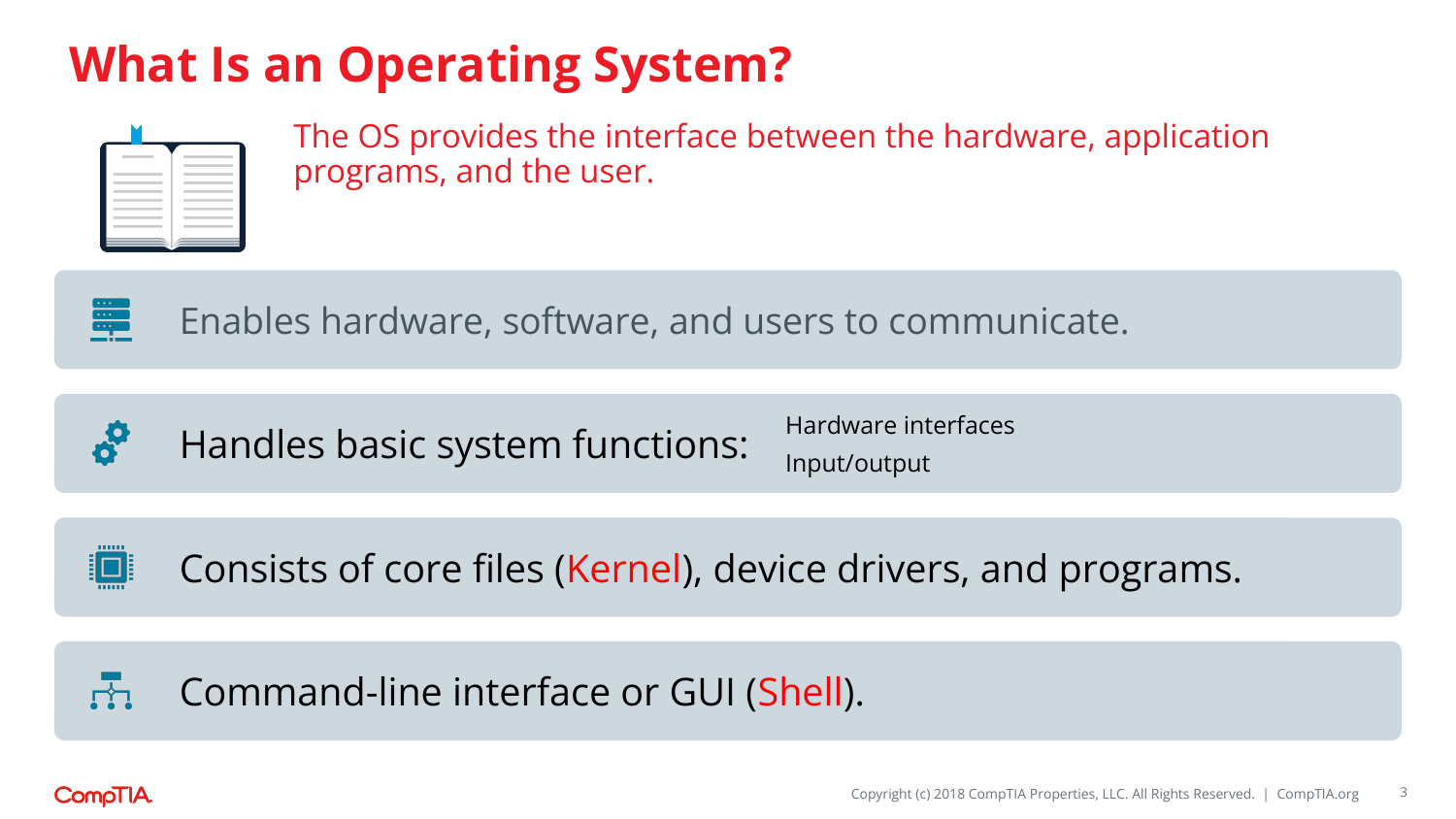

# What Is an Operating System?
The OS provides the interface between the hardware, application programs, and the user.
Enables hardware, software, and users to communicate.
Handles basic system functions:
Hardware interfaces
Input/output
Consists of core files (Kernel), device drivers, and programs.
Command-line interface or GUI (Shell).
3